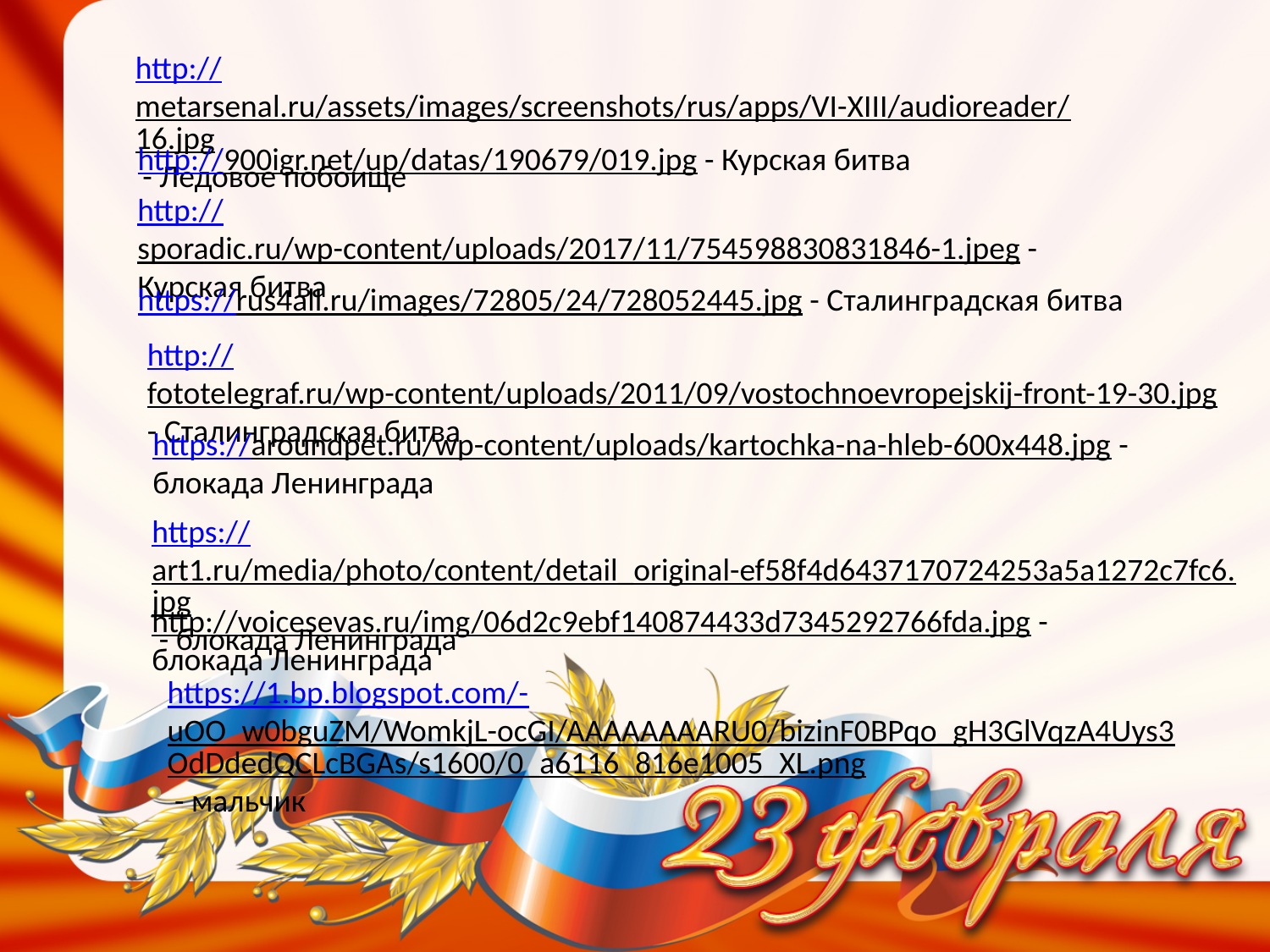

http://metarsenal.ru/assets/images/screenshots/rus/apps/VI-XIII/audioreader/16.jpg - Ледовое побоище
http://900igr.net/up/datas/190679/019.jpg - Курская битва
http://sporadic.ru/wp-content/uploads/2017/11/754598830831846-1.jpeg - Курская битва
https://rus4all.ru/images/72805/24/728052445.jpg - Сталинградская битва
http://fototelegraf.ru/wp-content/uploads/2011/09/vostochnoevropejskij-front-19-30.jpg - Сталинградская битва
https://aroundpet.ru/wp-content/uploads/kartochka-na-hleb-600x448.jpg - блокада Ленинграда
https://art1.ru/media/photo/content/detail_original-ef58f4d6437170724253a5a1272c7fc6.jpg - блокада Ленинграда
http://voicesevas.ru/img/06d2c9ebf140874433d7345292766fda.jpg - блокада Ленинграда
https://1.bp.blogspot.com/-uOO_w0bguZM/WomkjL-ocGI/AAAAAAAARU0/bizinF0BPqo_gH3GlVqzA4Uys3OdDdedQCLcBGAs/s1600/0_a6116_816e1005_XL.png - мальчик